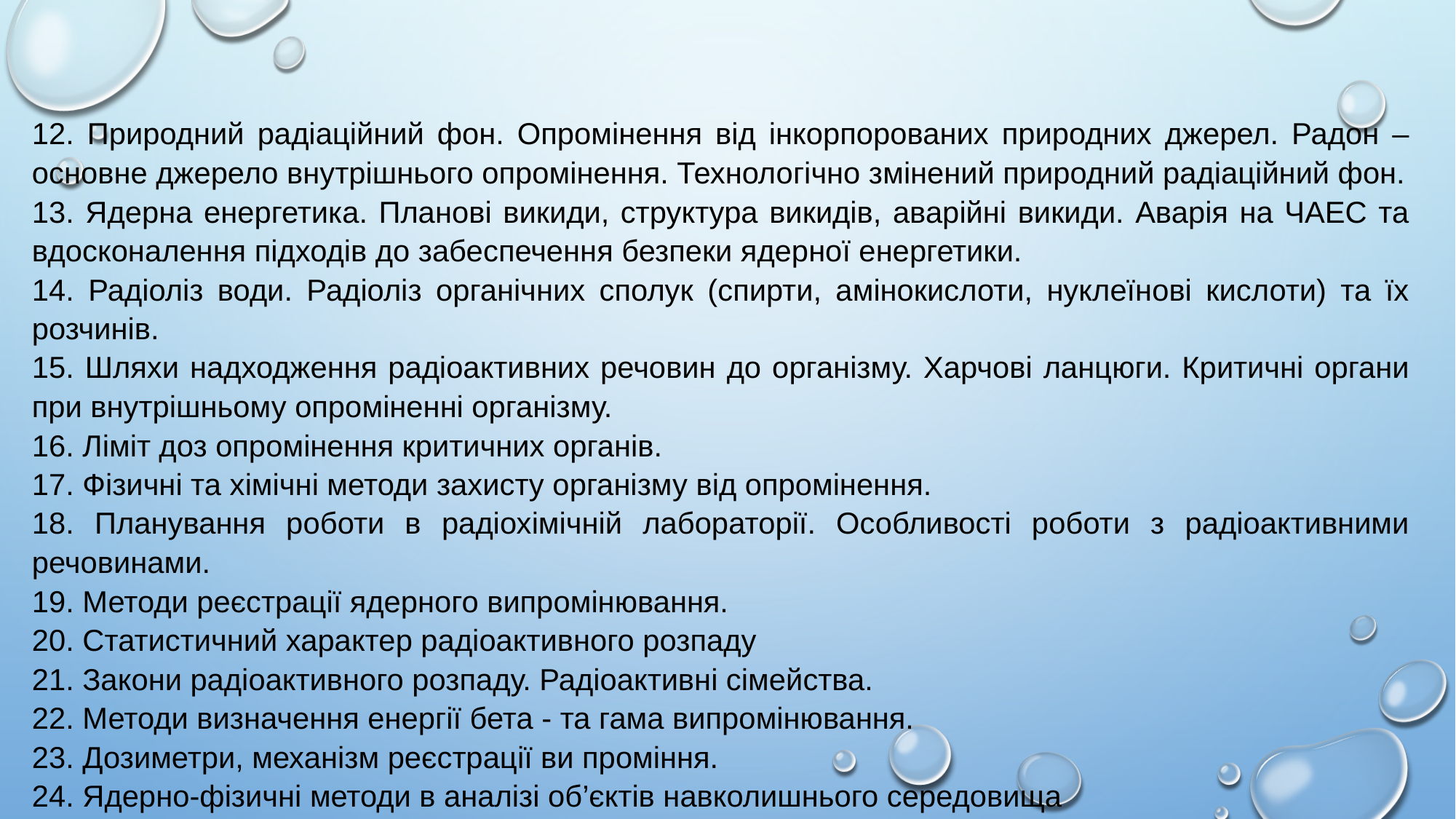

12. Природний радіаційний фон. Опромінення від інкорпорованих природних джерел. Радон – основне джерело внутрішнього опромінення. Технологічно змінений природний радіаційний фон.
13. Ядерна енергетика. Планові викиди, структура викидів, аварійні викиди. Аварія на ЧАЕС та вдосконалення підходів до забеспечення безпеки ядерної енергетики.
14. Радіоліз води. Радіоліз органічних сполук (спирти, амінокислоти, нуклеїнові кислоти) та їх розчинів.
15. Шляхи надходження радіоактивних речовин до організму. Харчові ланцюги. Критичні органи при внутрішньому опроміненні організму.
16. Ліміт доз опромінення критичних органів.
17. Фізичні та хімічні методи захисту організму від опромінення.
18. Планування роботи в радіохімічній лабораторії. Особливості роботи з радіоактивними речовинами.
19. Методи реєстрації ядерного випромінювання.
20. Статистичний характер радіоактивного розпаду
21. Закони радіоактивного розпаду. Радіоактивні сімейства.
22. Методи визначення енергії бета - та гама випромінювання.
23. Дозиметри, механізм реєстрації ви проміння.
24. Ядерно-фізичні методи в аналізі об’єктів навколишнього середовища